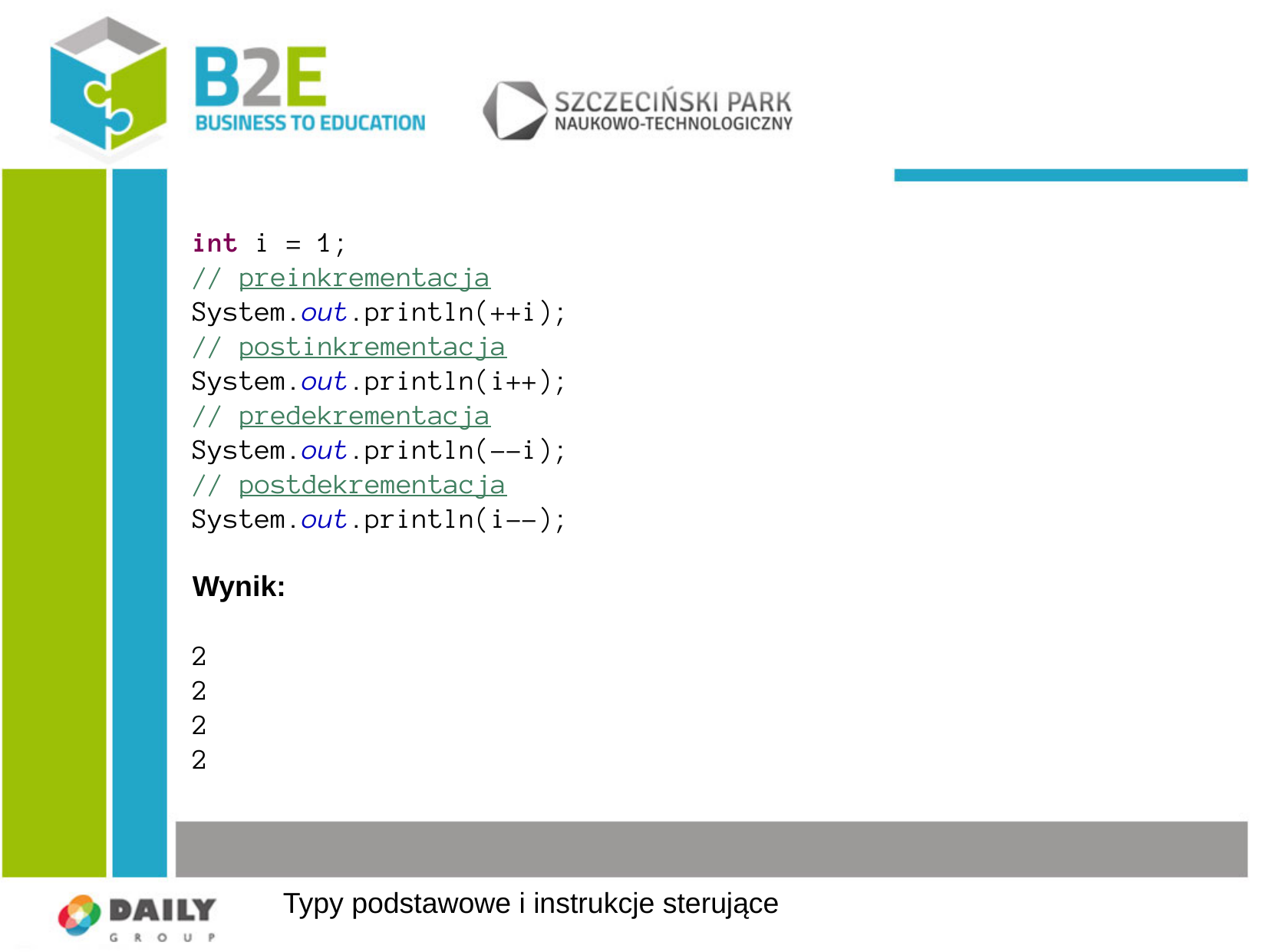

int i = 1;
// preinkrementacja
System.out.println(++i);
// postinkrementacja
System.out.println(i++);
// predekrementacja
System.out.println(--i);
// postdekrementacja
System.out.println(i--);
Wynik:

2
2
2
2
Typy podstawowe i instrukcje sterujące